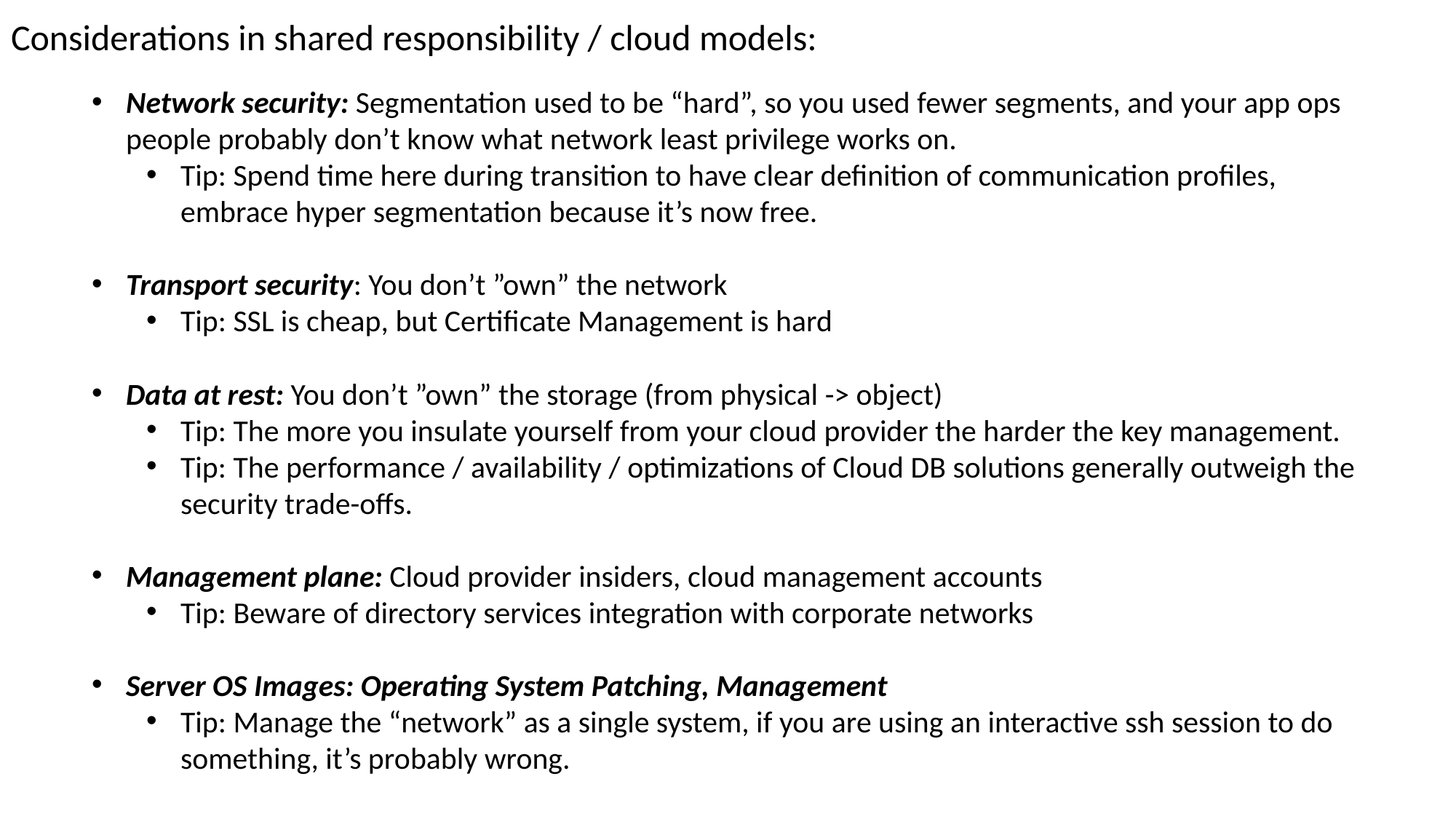

# Considerations in shared responsibility / cloud models:
Network security: Segmentation used to be “hard”, so you used fewer segments, and your app ops people probably don’t know what network least privilege works on.
Tip: Spend time here during transition to have clear definition of communication profiles, embrace hyper segmentation because it’s now free.

Transport security: You don’t ”own” the network
Tip: SSL is cheap, but Certificate Management is hard

Data at rest: You don’t ”own” the storage (from physical -> object)
Tip: The more you insulate yourself from your cloud provider the harder the key management.
Tip: The performance / availability / optimizations of Cloud DB solutions generally outweigh the security trade-offs.

Management plane: Cloud provider insiders, cloud management accounts
Tip: Beware of directory services integration with corporate networks

Server OS Images: Operating System Patching, Management
Tip: Manage the “network” as a single system, if you are using an interactive ssh session to do something, it’s probably wrong.